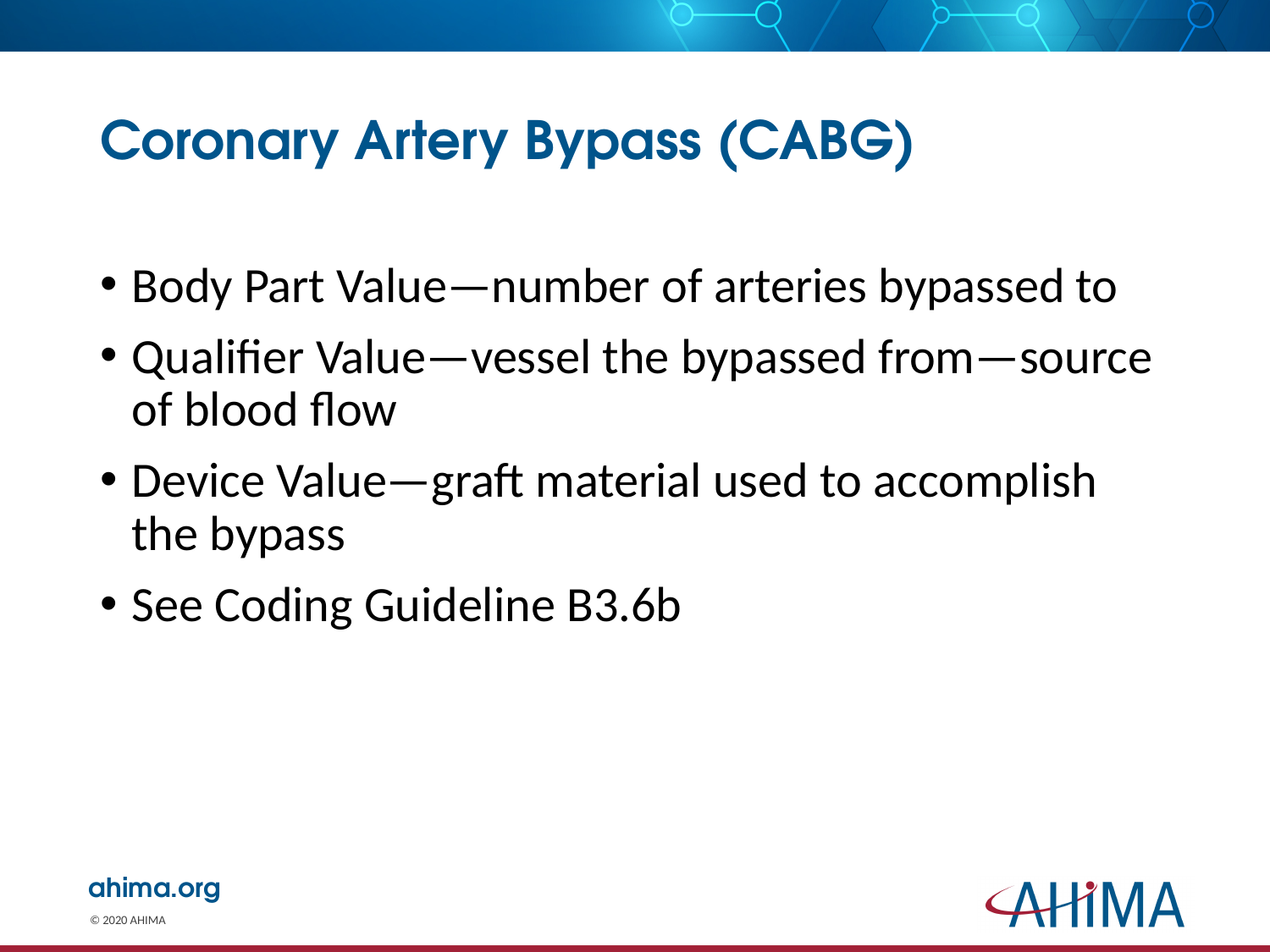

# Coronary Artery Bypass (CABG)
Body Part Value—number of arteries bypassed to
Qualifier Value—vessel the bypassed from—source of blood flow
Device Value—graft material used to accomplish the bypass
See Coding Guideline B3.6b